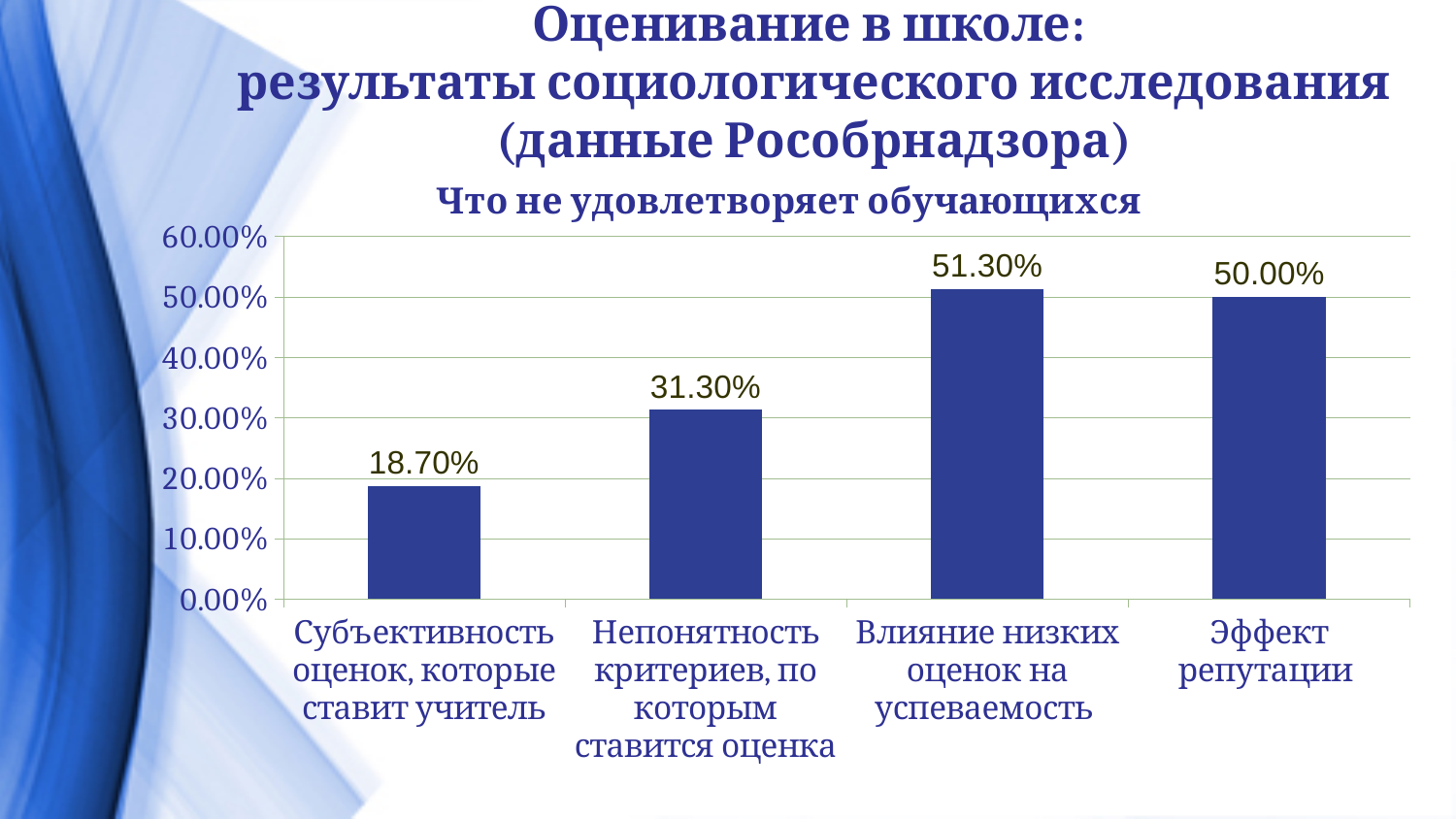

Оценивание в школе:
результаты социологического исследования
(данные Рособрнадзора)

### Chart: Что не удовлетворяет обучающихся

| Category | Что не удовлетворяет старшеклассников |
|---|---|
| Субъективность оценок, которые ставит учитель | 0.18700000000000014 |
| Непонятность критериев, по которым ставится оценка | 0.3130000000000003 |
| Влияние низких оценок на успеваемость  | 0.513 |
| Эффект репутации  | 0.5 |